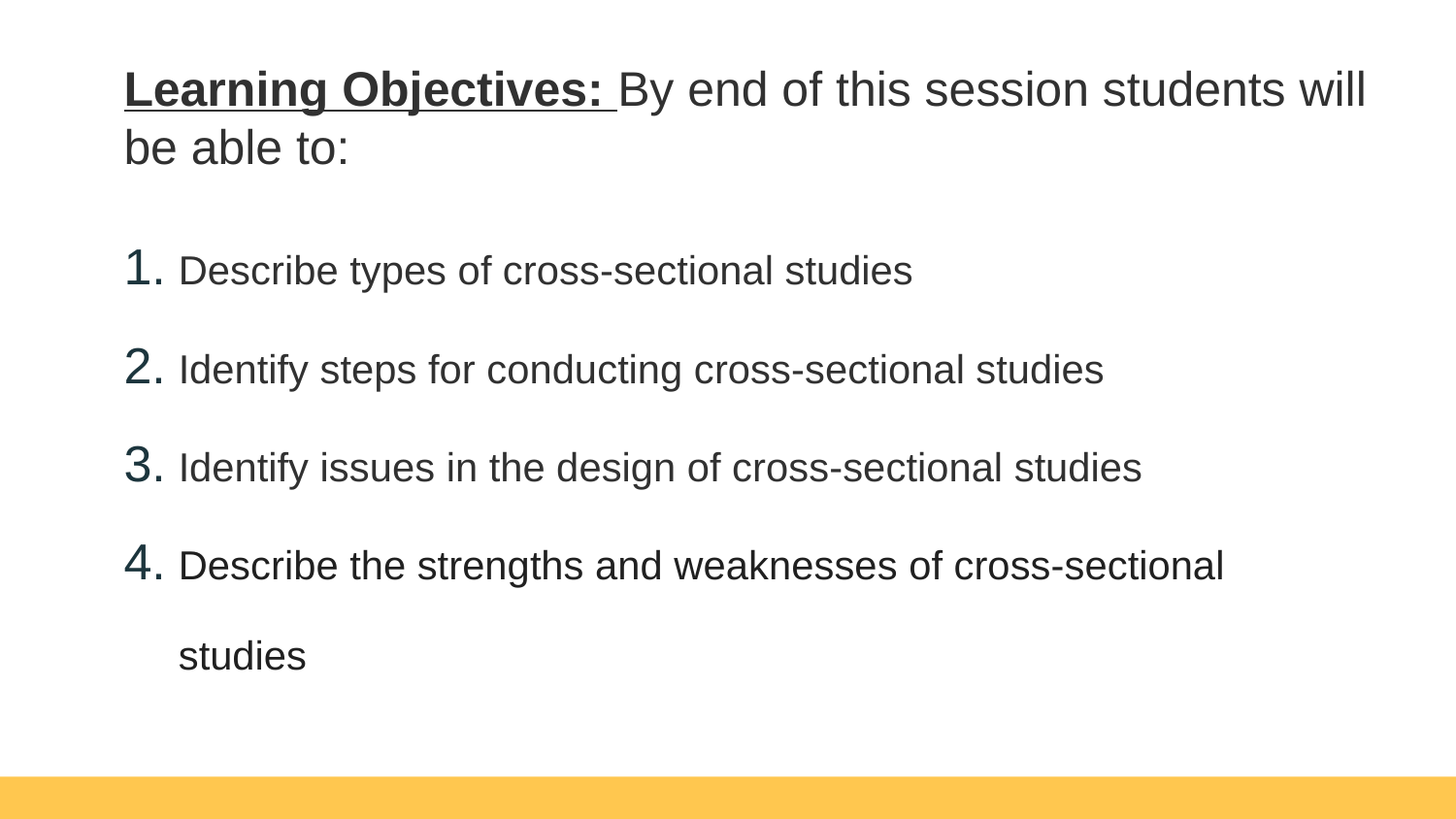

Learning Objectives: By end of this session students will be able to:
Describe types of cross-sectional studies
Identify steps for conducting cross-sectional studies
Identify issues in the design of cross-sectional studies
Describe the strengths and weaknesses of cross-sectional studies